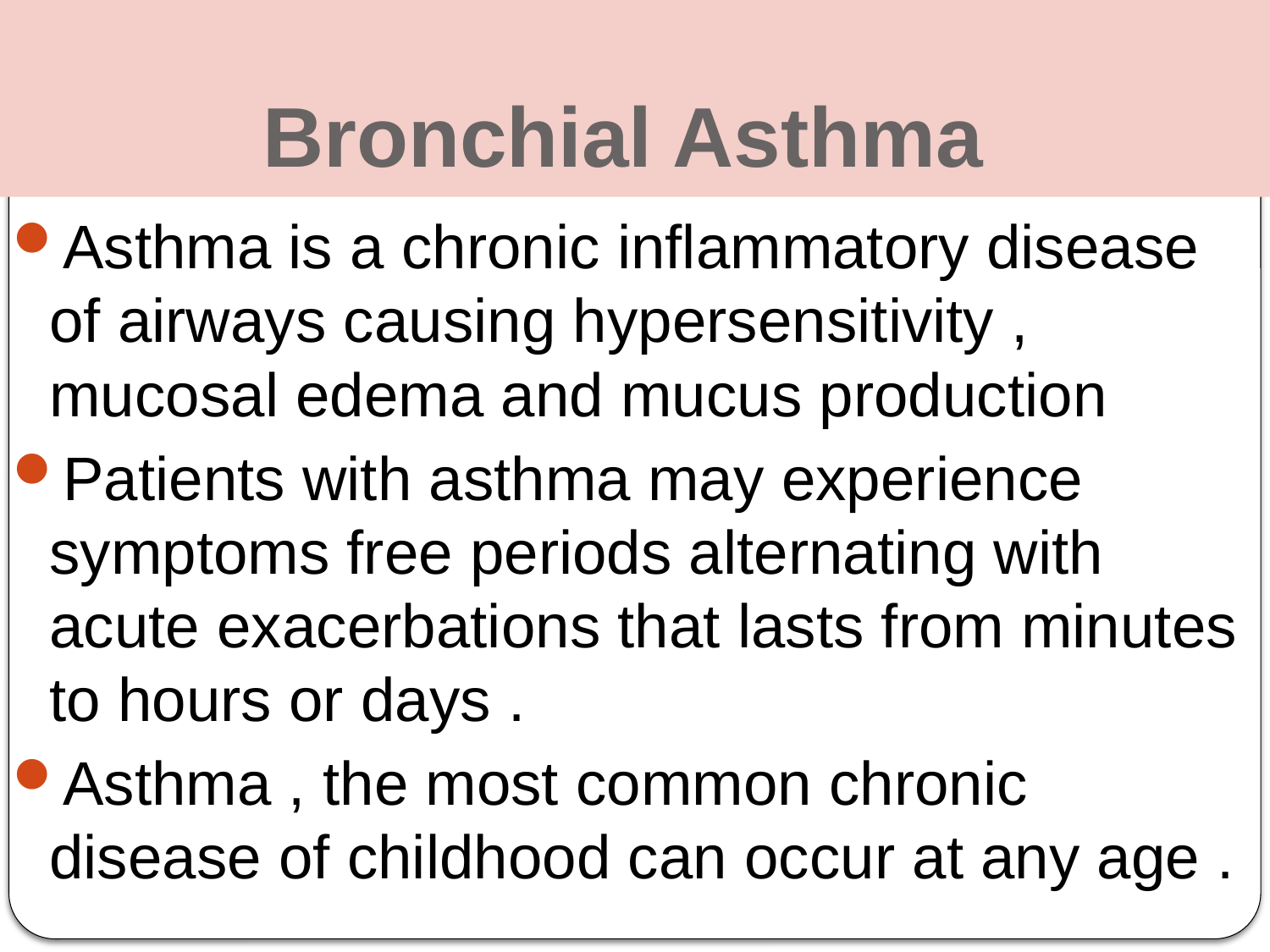

# Bronchial Asthma
Asthma is a chronic inflammatory disease of airways causing hypersensitivity , mucosal edema and mucus production
Patients with asthma may experience symptoms free periods alternating with acute exacerbations that lasts from minutes to hours or days .
Asthma , the most common chronic disease of childhood can occur at any age .